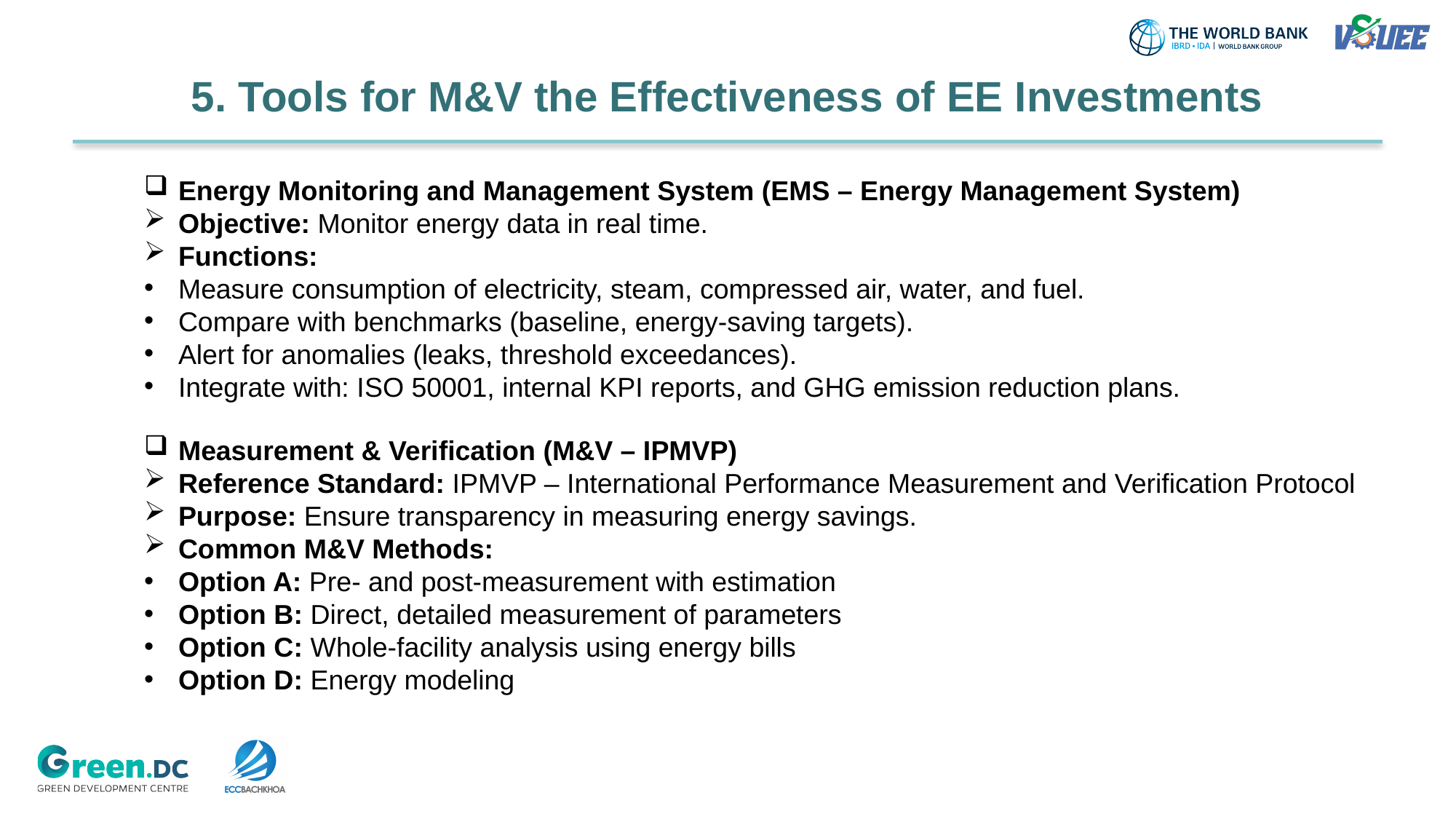

5. Tools for M&V the Effectiveness of EE Investments
Energy Monitoring and Management System (EMS – Energy Management System)
Objective: Monitor energy data in real time.
Functions:
Measure consumption of electricity, steam, compressed air, water, and fuel.
Compare with benchmarks (baseline, energy-saving targets).
Alert for anomalies (leaks, threshold exceedances).
Integrate with: ISO 50001, internal KPI reports, and GHG emission reduction plans.
Measurement & Verification (M&V – IPMVP)
Reference Standard: IPMVP – International Performance Measurement and Verification Protocol
Purpose: Ensure transparency in measuring energy savings.
Common M&V Methods:
Option A: Pre- and post-measurement with estimation
Option B: Direct, detailed measurement of parameters
Option C: Whole-facility analysis using energy bills
Option D: Energy modeling